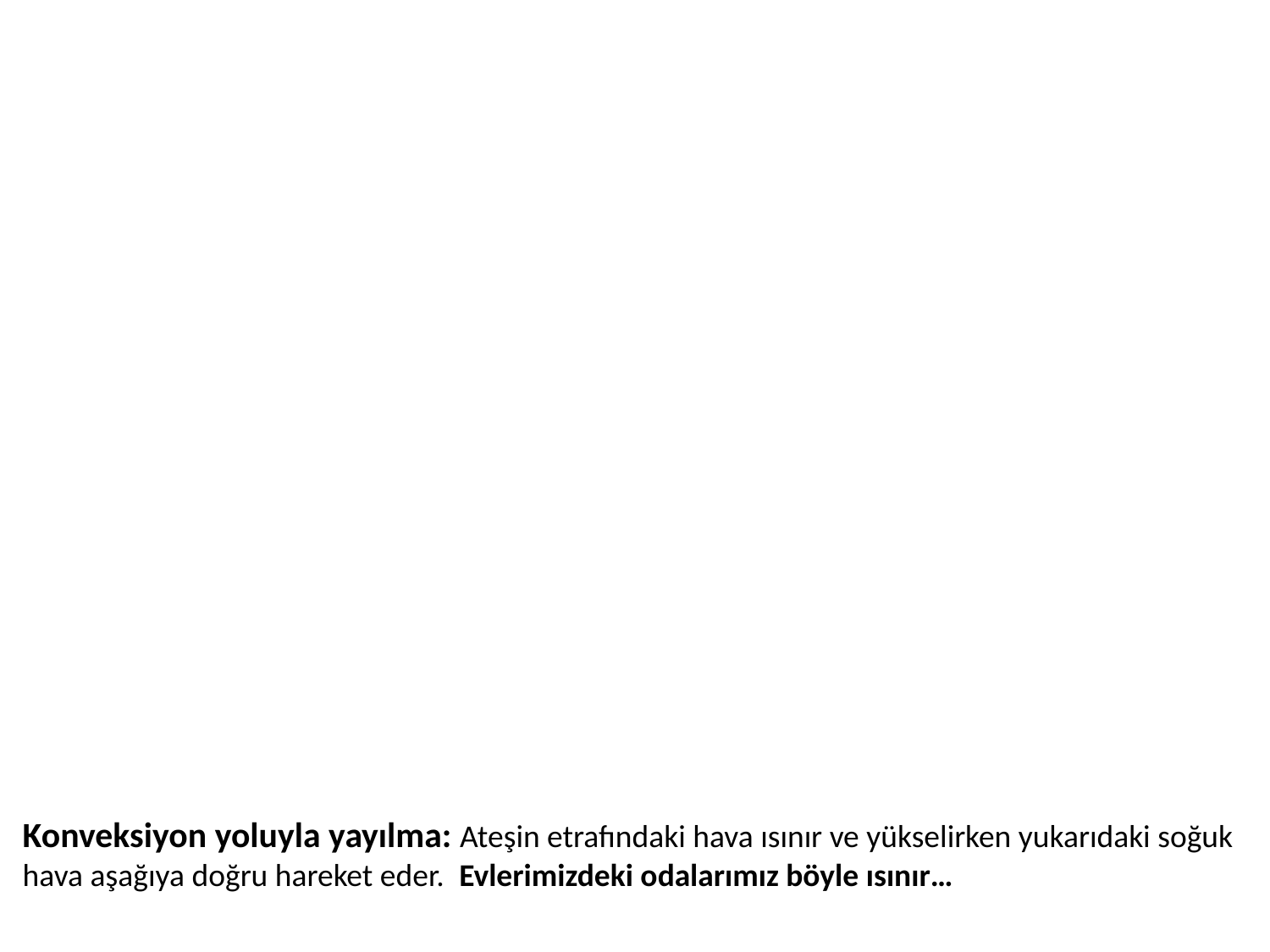

Konveksiyon yoluyla yayılma: Ateşin etrafındaki hava ısınır ve yükselirken yukarıdaki soğuk hava aşağıya doğru hareket eder.  Evlerimizdeki odalarımız böyle ısınır…